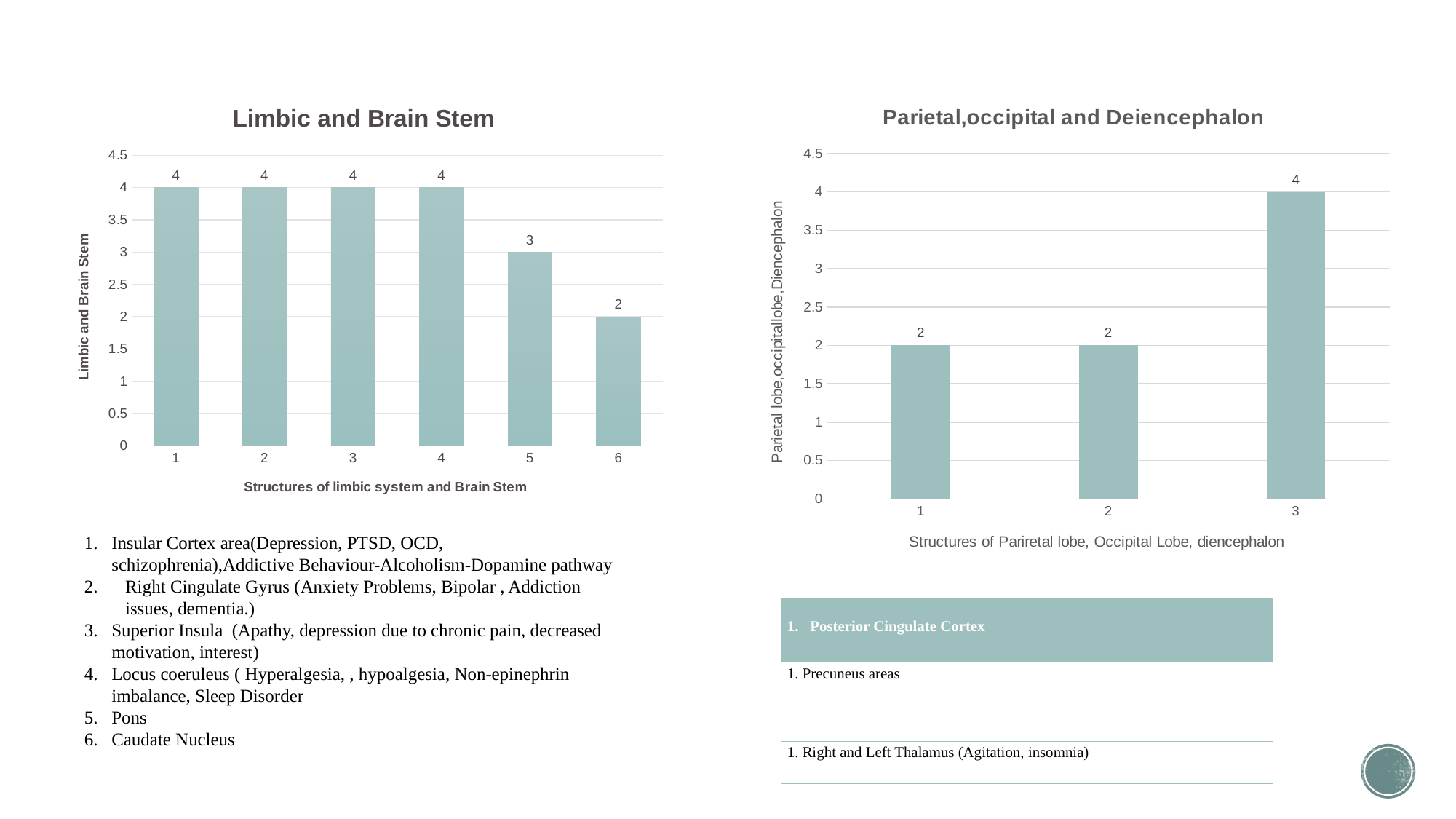

### Chart: Limbic and Brain Stem

| Category |  |
|---|---|

### Chart: Parietal,occipital and Deiencephalon

| Category |  |
|---|---|
Insular Cortex area(Depression, PTSD, OCD, schizophrenia),Addictive Behaviour-Alcoholism-Dopamine pathway
Right Cingulate Gyrus (Anxiety Problems, Bipolar , Addiction issues, dementia.)
Superior Insula  (Apathy, depression due to chronic pain, decreased motivation, interest)
Locus coeruleus ( Hyperalgesia, , hypoalgesia, Non-epinephrin imbalance, Sleep Disorder
Pons
Caudate Nucleus
| 1. Posterior Cingulate Cortex |
| --- |
| 1. Precuneus areas |
| 1. Right and Left Thalamus (Agitation, insomnia) |